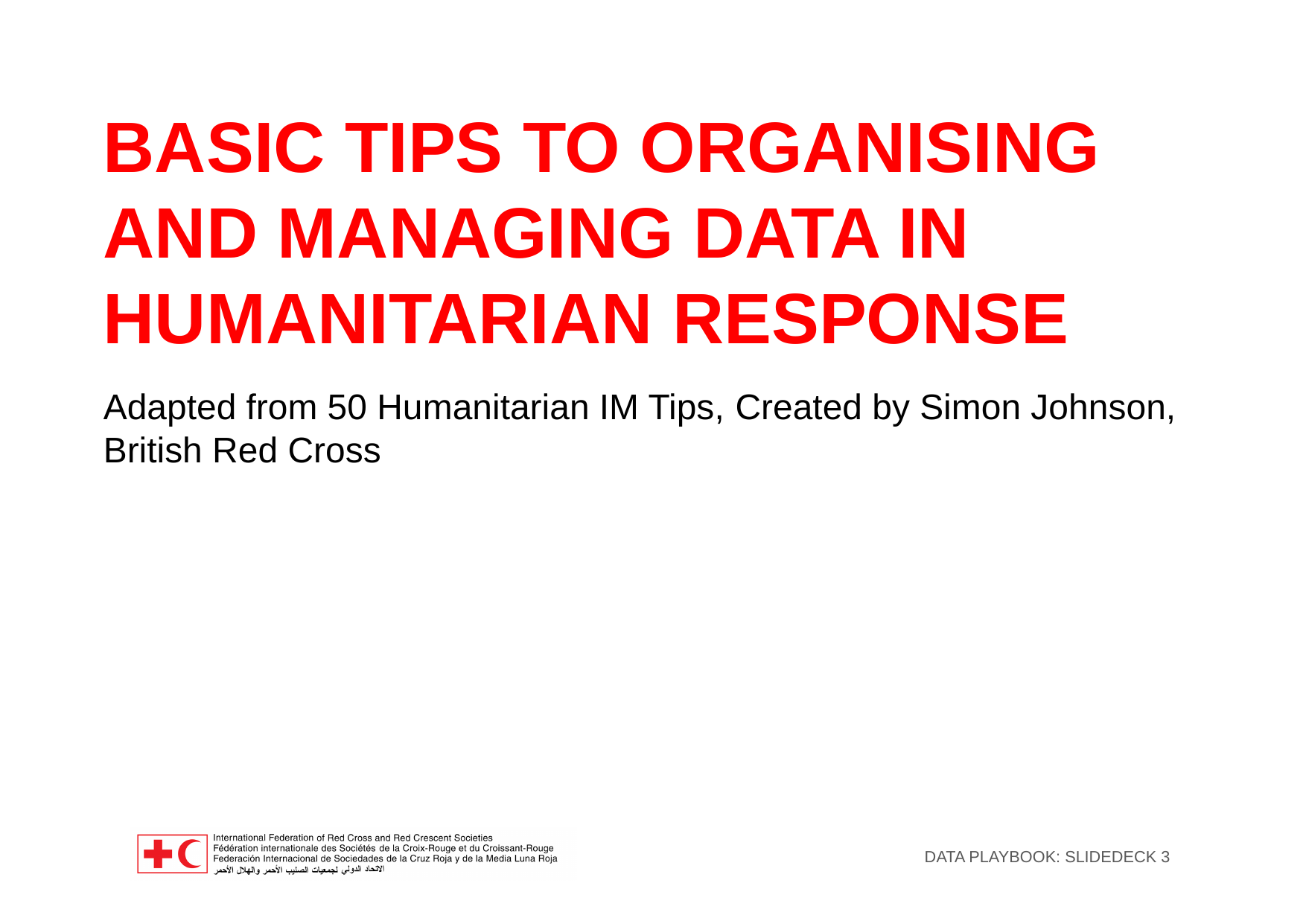

# Basic Tips TO ORGANISING AND MANAGING DATA IN HUMANITARIAN RESPONSE
Adapted from 50 Humanitarian IM Tips, Created by Simon Johnson, British Red Cross